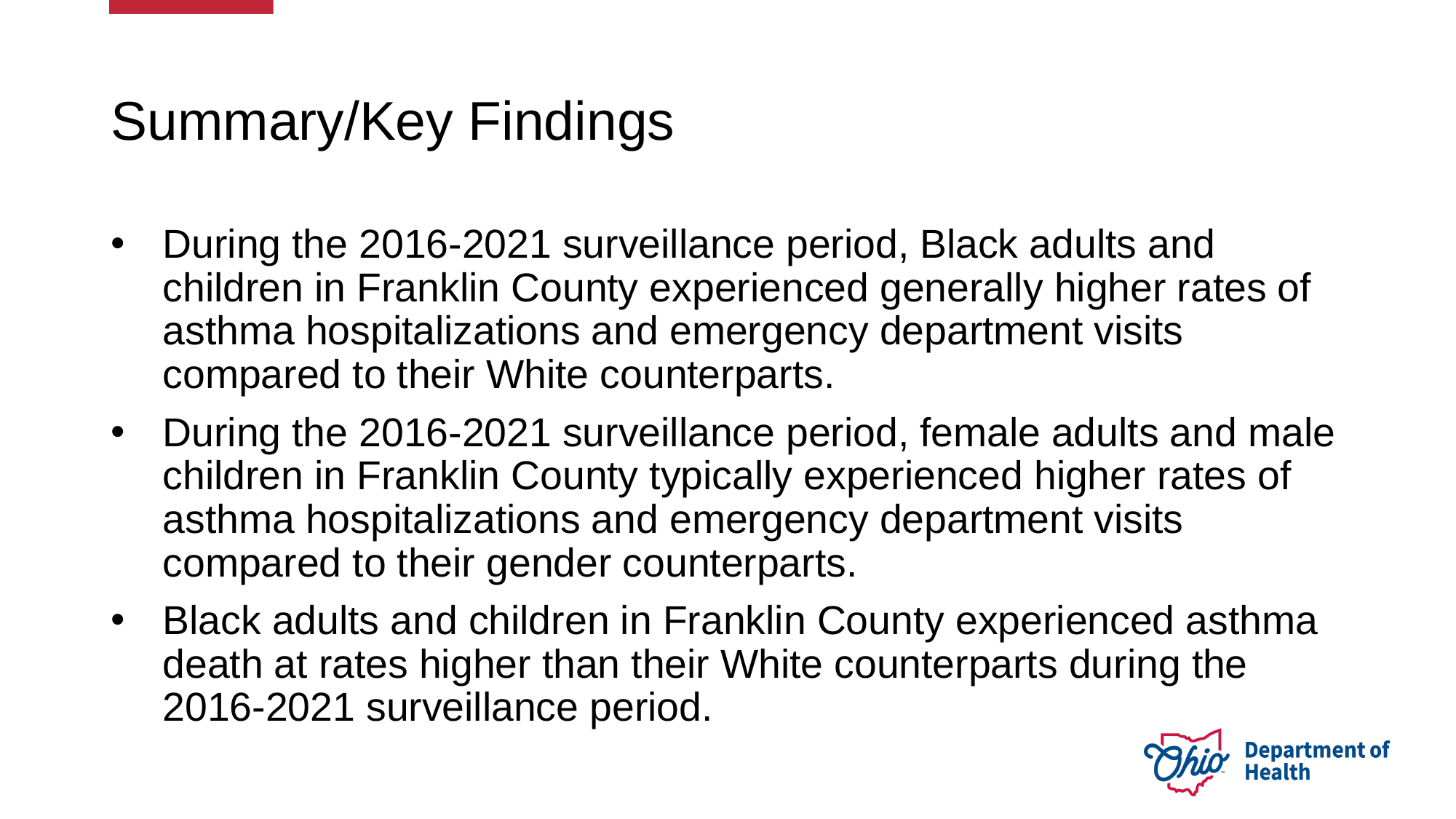

# Summary/Key Findings
During the 2016-2021 surveillance period, Black adults and children in Franklin County experienced generally higher rates of asthma hospitalizations and emergency department visits compared to their White counterparts.
During the 2016-2021 surveillance period, female adults and male children in Franklin County typically experienced higher rates of asthma hospitalizations and emergency department visits compared to their gender counterparts.
Black adults and children in Franklin County experienced asthma death at rates higher than their White counterparts during the 2016-2021 surveillance period.